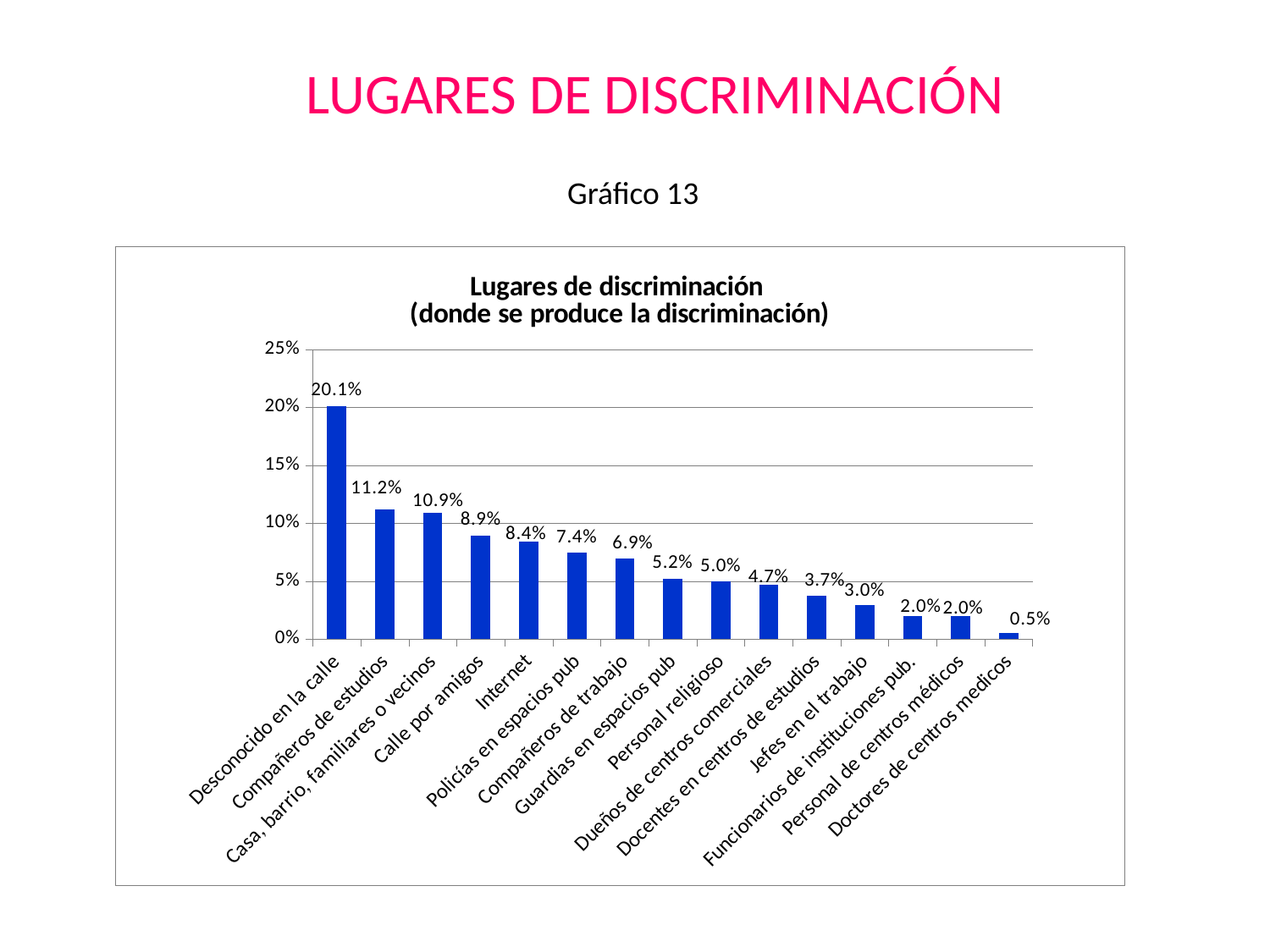

LUGARES DE DISCRIMINACIÓN
Gráfico 13

### Chart: Lugares de discriminación
(donde se produce la discriminación)

| Category |  |
|---|---|
| Desconocido en la calle | 0.20099255583126577 |
| Compañeros de estudios | 0.11166253101736973 |
| Casa, barrio, familiares o vecinos | 0.1091811414392061 |
| Calle por amigos | 0.08933002481389575 |
| Internet | 0.08436724565756823 |
| Policías en espacios pub | 0.07444168734491324 |
| Compañeros de trabajo | 0.06947890818858561 |
| Guardias en espacios pub | 0.05210918114143926 |
| Personal religioso | 0.04962779156327544 |
| Dueños de centros comerciales | 0.04714640198511175 |
| Docentes en centros de estudios | 0.03722084367245662 |
| Jefes en el trabajo | 0.02977667493796526 |
| Funcionarios de instituciones pub. | 0.019851116625310194 |
| Personal de centros médicos | 0.019851116625310194 |
| Doctores de centros medicos | 0.004962779156327543 |